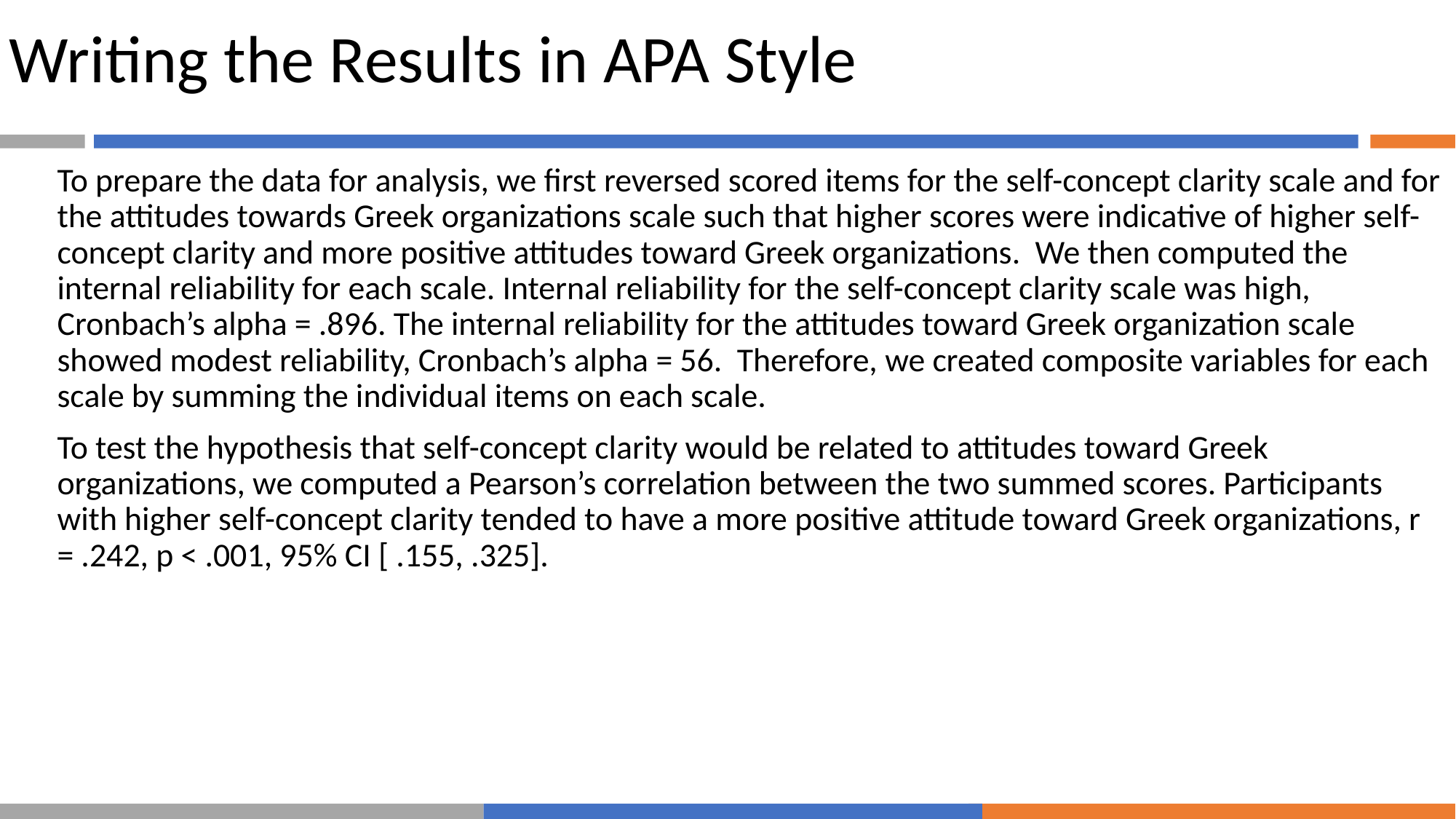

# Writing the Results in APA Style
To prepare the data for analysis, we first reversed scored items for the self-concept clarity scale and for the attitudes towards Greek organizations scale such that higher scores were indicative of higher self-concept clarity and more positive attitudes toward Greek organizations.  We then computed the internal reliability for each scale. Internal reliability for the self-concept clarity scale was high, Cronbach’s alpha = .896. The internal reliability for the attitudes toward Greek organization scale showed modest reliability, Cronbach’s alpha = 56.  Therefore, we created composite variables for each scale by summing the individual items on each scale.
To test the hypothesis that self-concept clarity would be related to attitudes toward Greek organizations, we computed a Pearson’s correlation between the two summed scores. Participants with higher self-concept clarity tended to have a more positive attitude toward Greek organizations, r = .242, p < .001, 95% CI [ .155, .325].